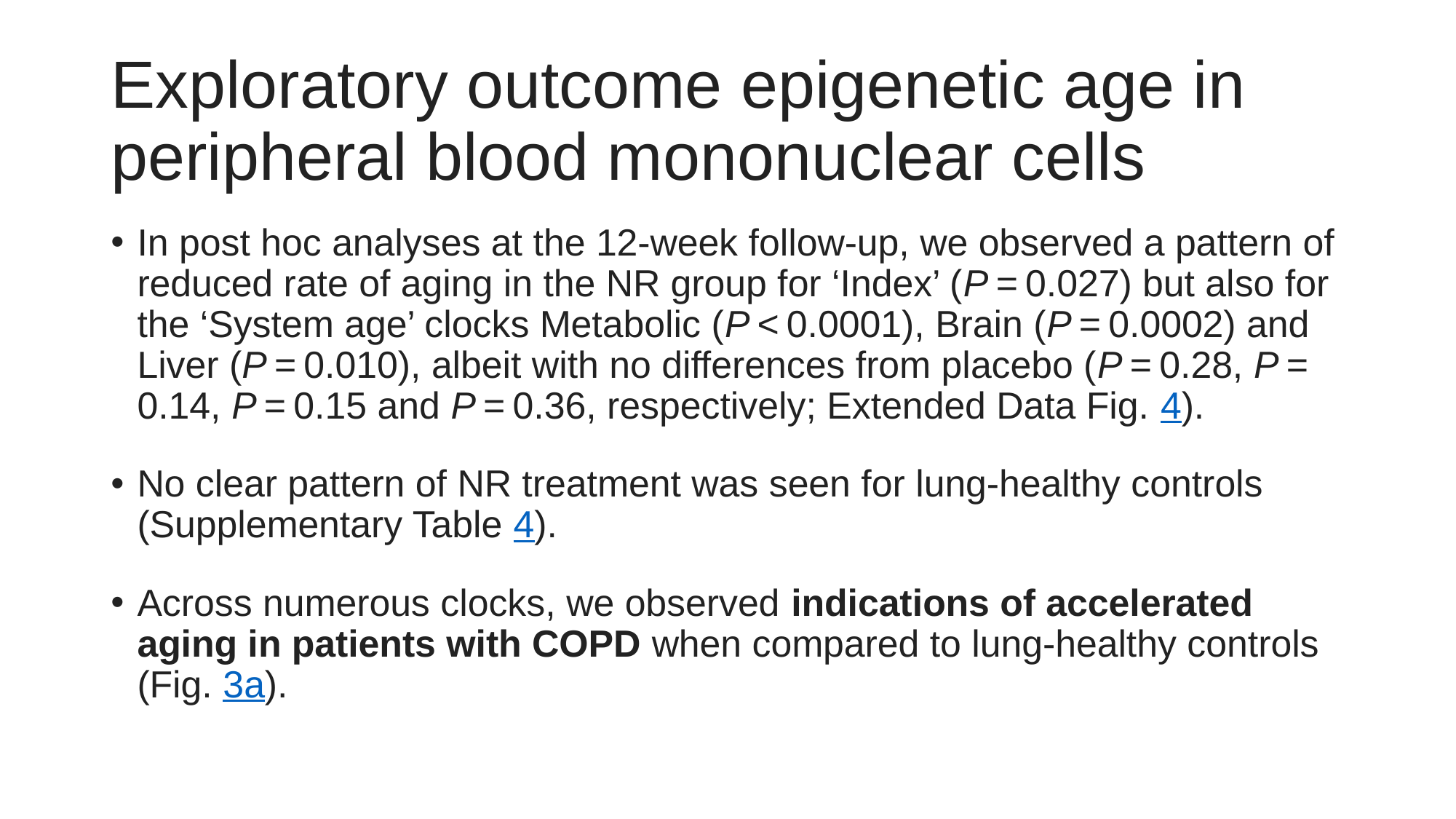

# Exploratory outcome epigenetic age in peripheral blood mononuclear cells
In post hoc analyses at the 12-week follow-up, we observed a pattern of reduced rate of aging in the NR group for ‘Index’ (P = 0.027) but also for the ‘System age’ clocks Metabolic (P < 0.0001), Brain (P = 0.0002) and Liver (P = 0.010), albeit with no differences from placebo (P = 0.28, P = 0.14, P = 0.15 and P = 0.36, respectively; Extended Data Fig. 4).
No clear pattern of NR treatment was seen for lung-healthy controls (Supplementary Table 4).
Across numerous clocks, we observed indications of accelerated aging in patients with COPD when compared to lung-healthy controls (Fig. 3a).